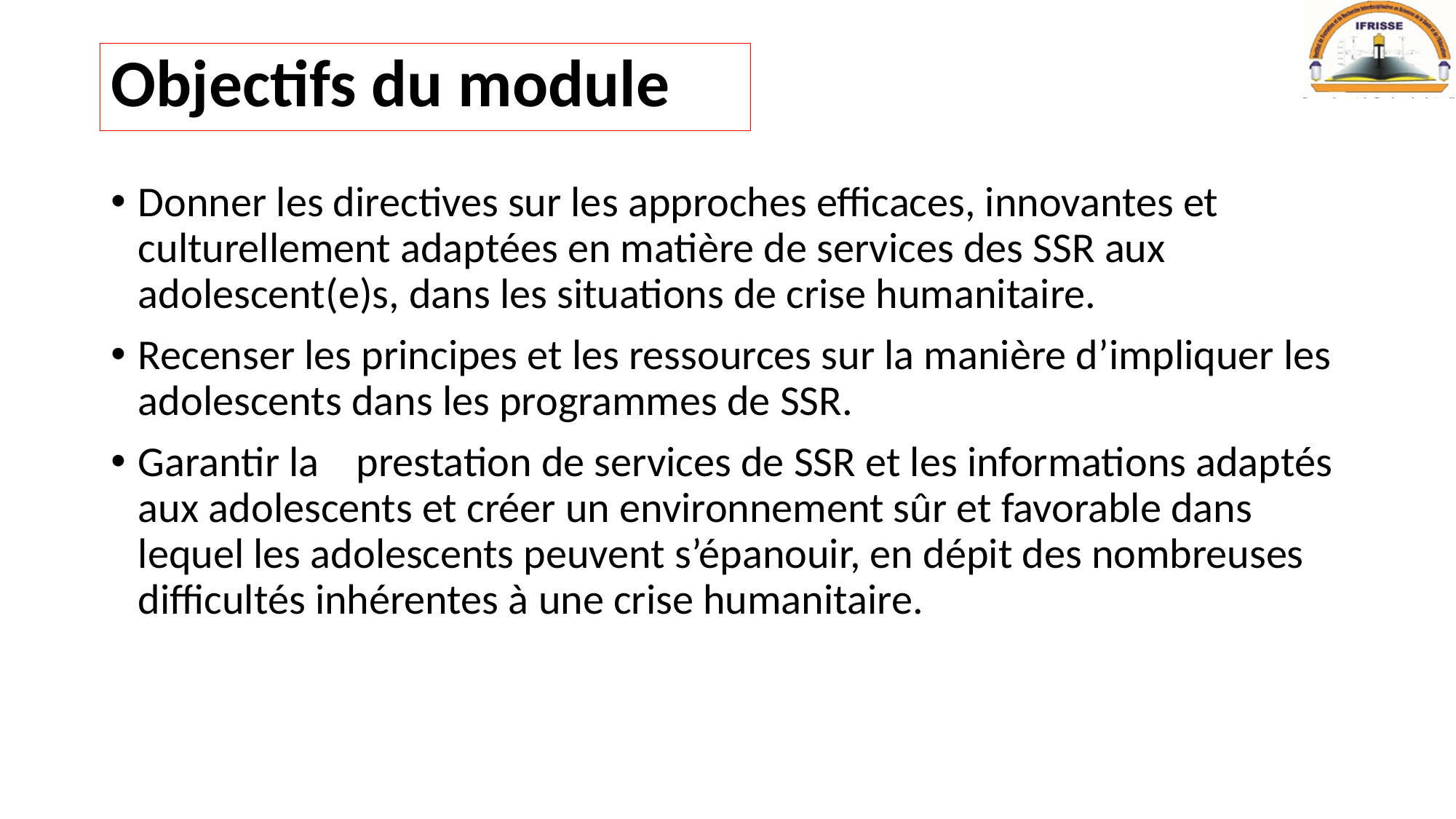

# Objectifs du module
Donner les directives sur les approches efficaces, innovantes et culturellement adaptées en matière de services des SSR aux adolescent(e)s, dans les situations de crise humanitaire.
Recenser les principes et les ressources sur la manière d’impliquer les adolescents dans les programmes de SSR.
Garantir la	prestation de services de SSR et les informations adaptés aux adolescents et créer un environnement sûr et favorable dans lequel les adolescents peuvent s’épanouir, en dépit des nombreuses difficultés inhérentes à une crise humanitaire.